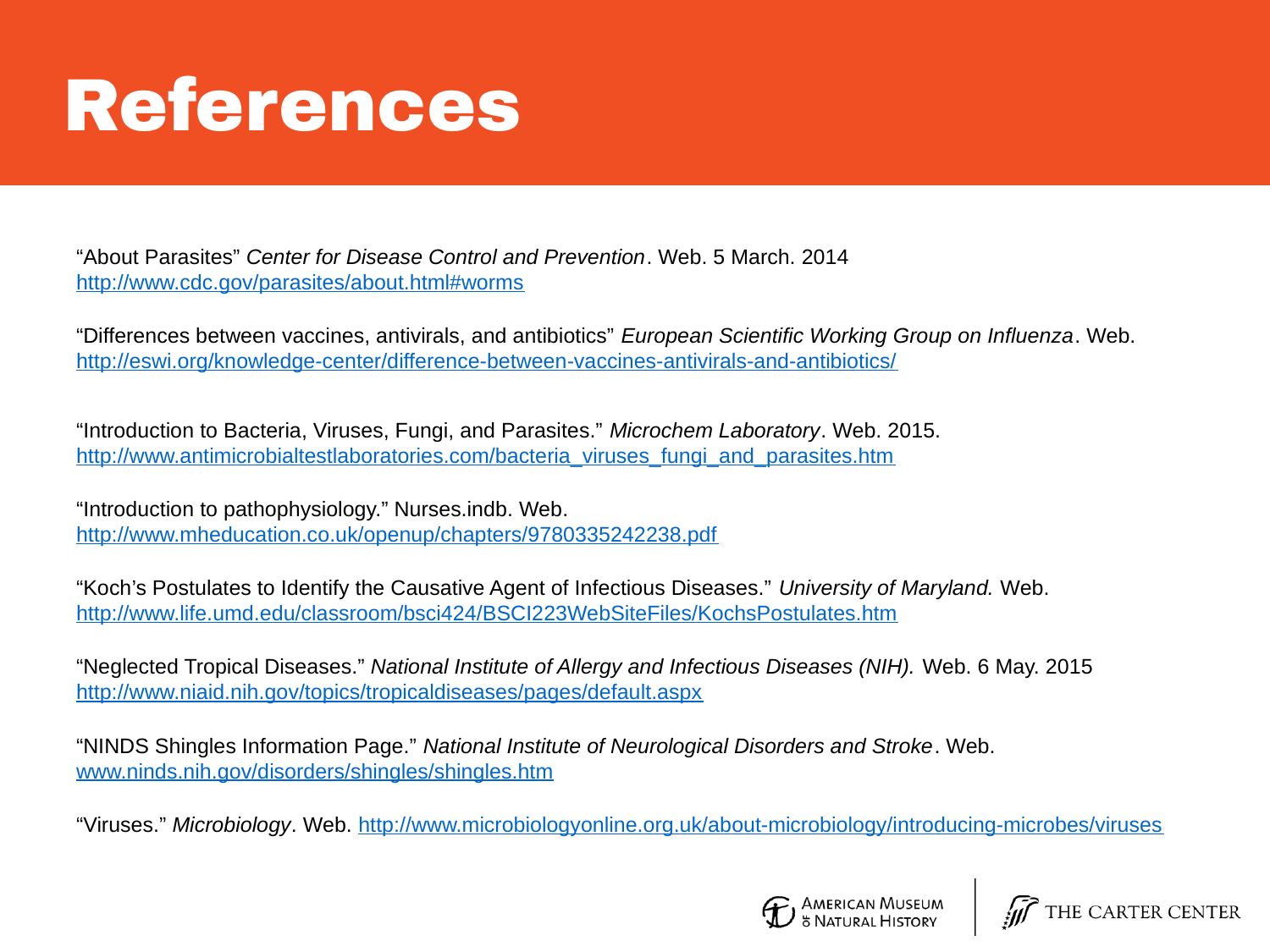

References
“About Parasites” Center for Disease Control and Prevention. Web. 5 March. 2014 http://www.cdc.gov/parasites/about.html#worms
“Differences between vaccines, antivirals, and antibiotics” European Scientific Working Group on Influenza. Web.  http://eswi.org/knowledge-center/difference-between-vaccines-antivirals-and-antibiotics/
“Introduction to Bacteria, Viruses, Fungi, and Parasites.” Microchem Laboratory. Web. 2015. http://www.antimicrobialtestlaboratories.com/bacteria_viruses_fungi_and_parasites.htm
“Introduction to pathophysiology.” Nurses.indb. Web.  http://www.mheducation.co.uk/openup/chapters/9780335242238.pdf
“Koch’s Postulates to Identify the Causative Agent of Infectious Diseases.” University of Maryland. Web. http://www.life.umd.edu/classroom/bsci424/BSCI223WebSiteFiles/KochsPostulates.htm
“Neglected Tropical Diseases.” National Institute of Allergy and Infectious Diseases (NIH). Web. 6 May. 2015 http://www.niaid.nih.gov/topics/tropicaldiseases/pages/default.aspx
“NINDS Shingles Information Page.” National Institute of Neurological Disorders and Stroke. Web. www.ninds.nih.gov/disorders/shingles/shingles.htm
“Viruses.” Microbiology. Web. http://www.microbiologyonline.org.uk/about-microbiology/introducing-microbes/viruses